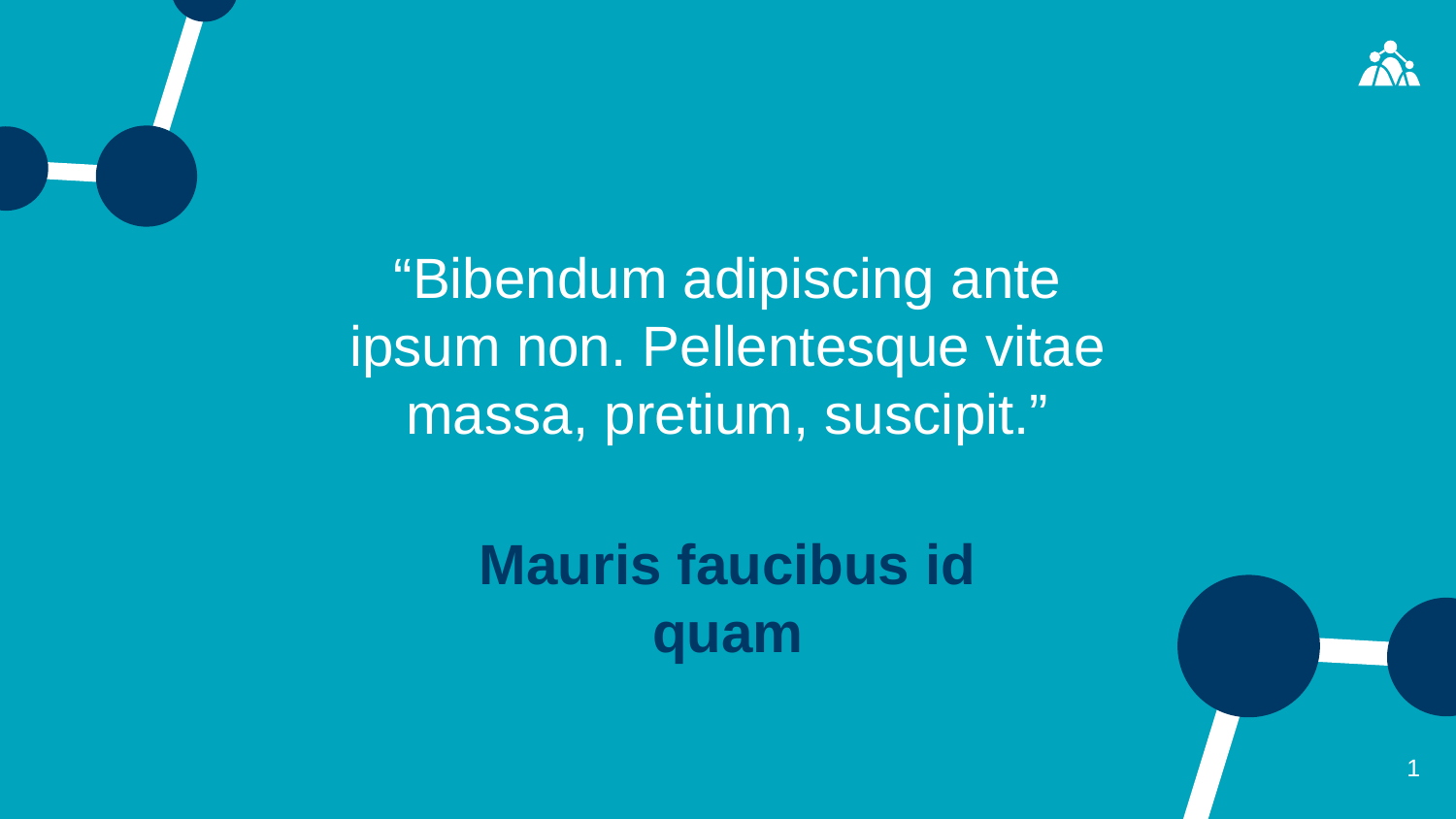

# “Bibendum adipiscing ante ipsum non. Pellentesque vitae massa, pretium, suscipit.”
Mauris faucibus id quam

1